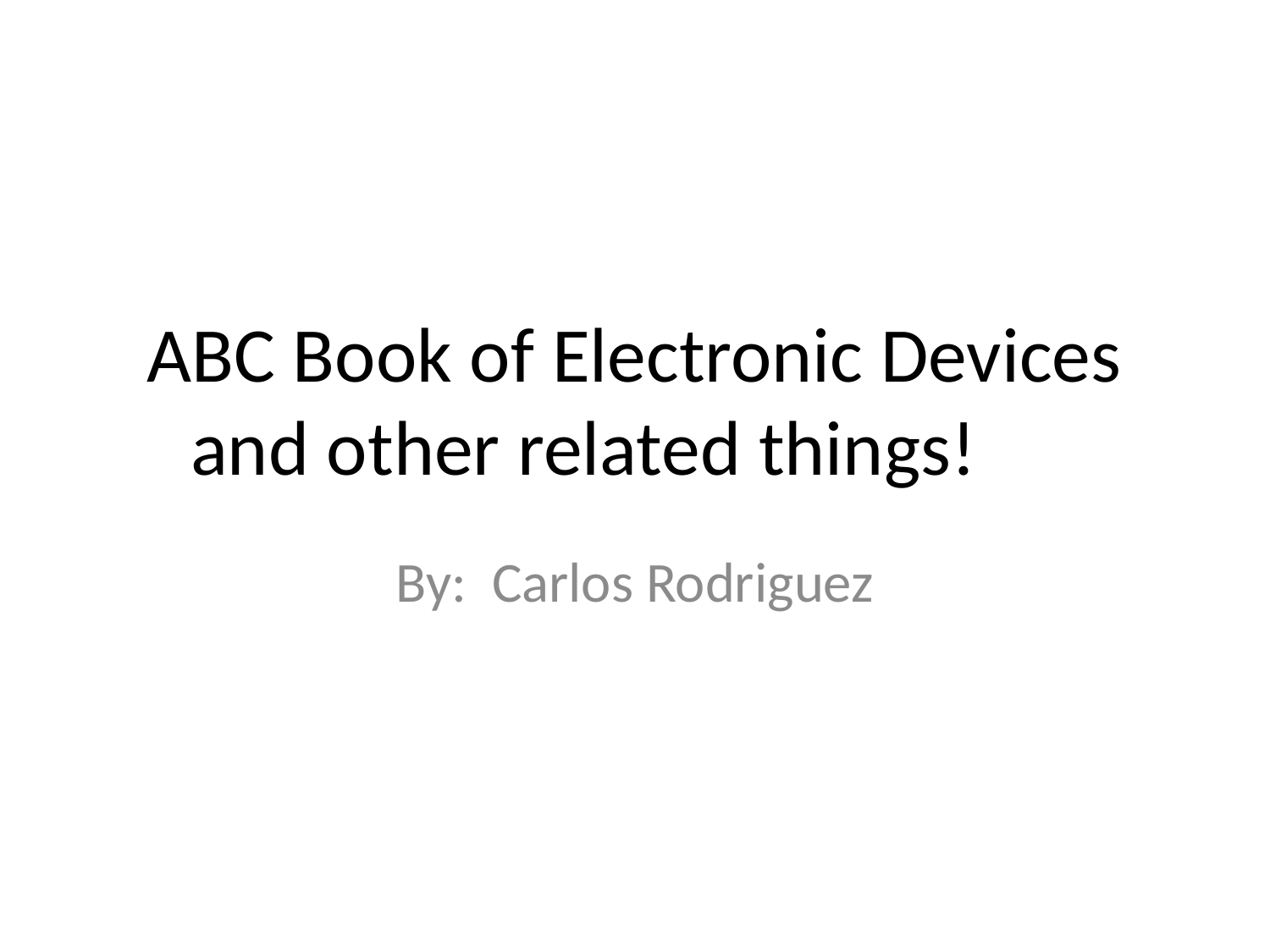

# ABC Book of Electronic Devices and other related things!
By:  Carlos Rodriguez